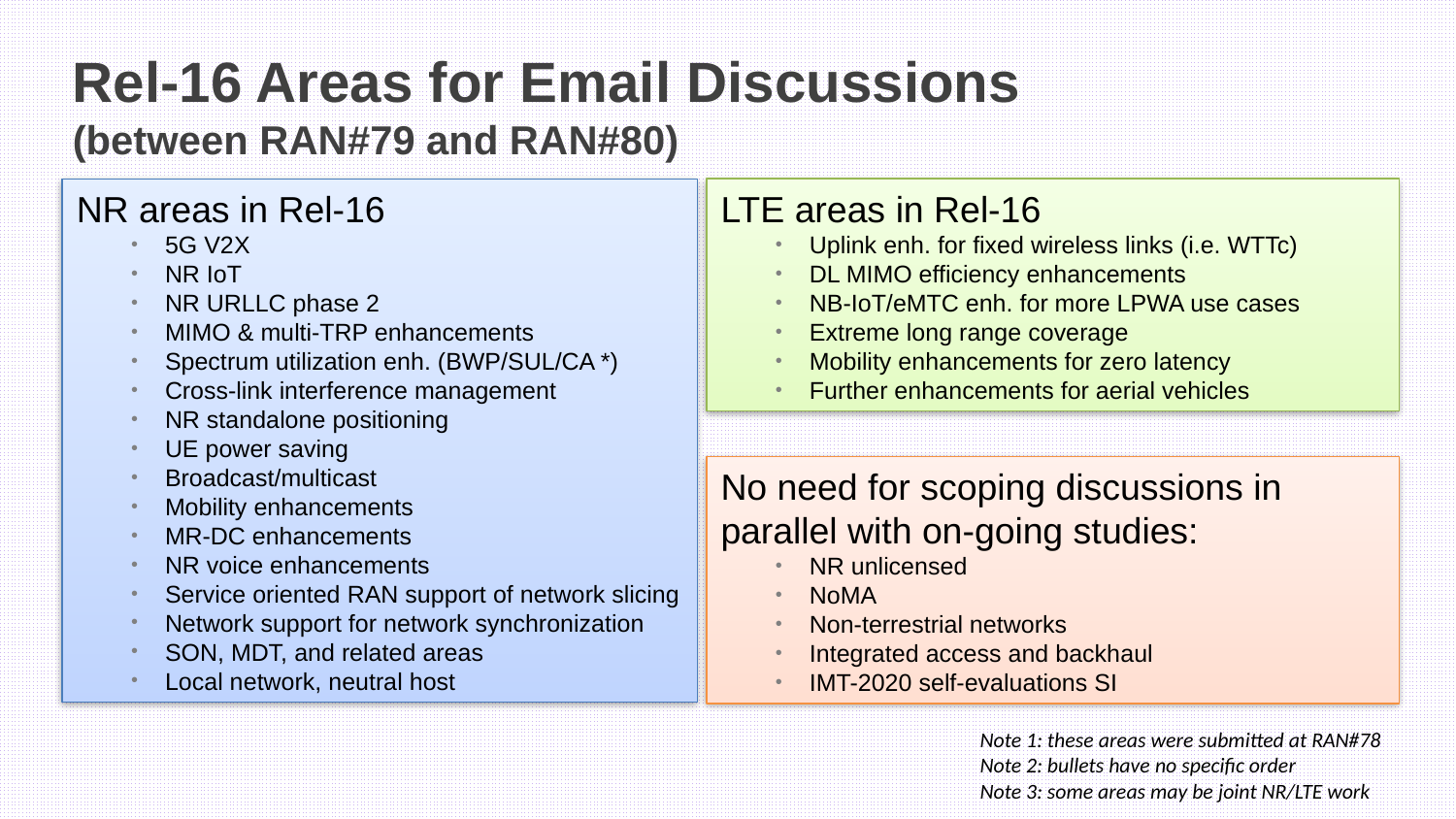

# Rel-16 Areas for Email Discussions (between RAN#79 and RAN#80)
LTE areas in Rel-16
Uplink enh. for fixed wireless links (i.e. WTTc)
DL MIMO efficiency enhancements
NB-IoT/eMTC enh. for more LPWA use cases
Extreme long range coverage
Mobility enhancements for zero latency
Further enhancements for aerial vehicles
NR areas in Rel-16
5G V2X
NR IoT
NR URLLC phase 2
MIMO & multi-TRP enhancements
Spectrum utilization enh. (BWP/SUL/CA *)
Cross-link interference management
NR standalone positioning
UE power saving
Broadcast/multicast
Mobility enhancements
MR-DC enhancements
NR voice enhancements
Service oriented RAN support of network slicing
Network support for network synchronization
SON, MDT, and related areas
Local network, neutral host
No need for scoping discussions in parallel with on-going studies:
NR unlicensed
NoMA
Non-terrestrial networks
Integrated access and backhaul
IMT-2020 self-evaluations SI
Note 1: these areas were submitted at RAN#78
Note 2: bullets have no specific order
Note 3: some areas may be joint NR/LTE work